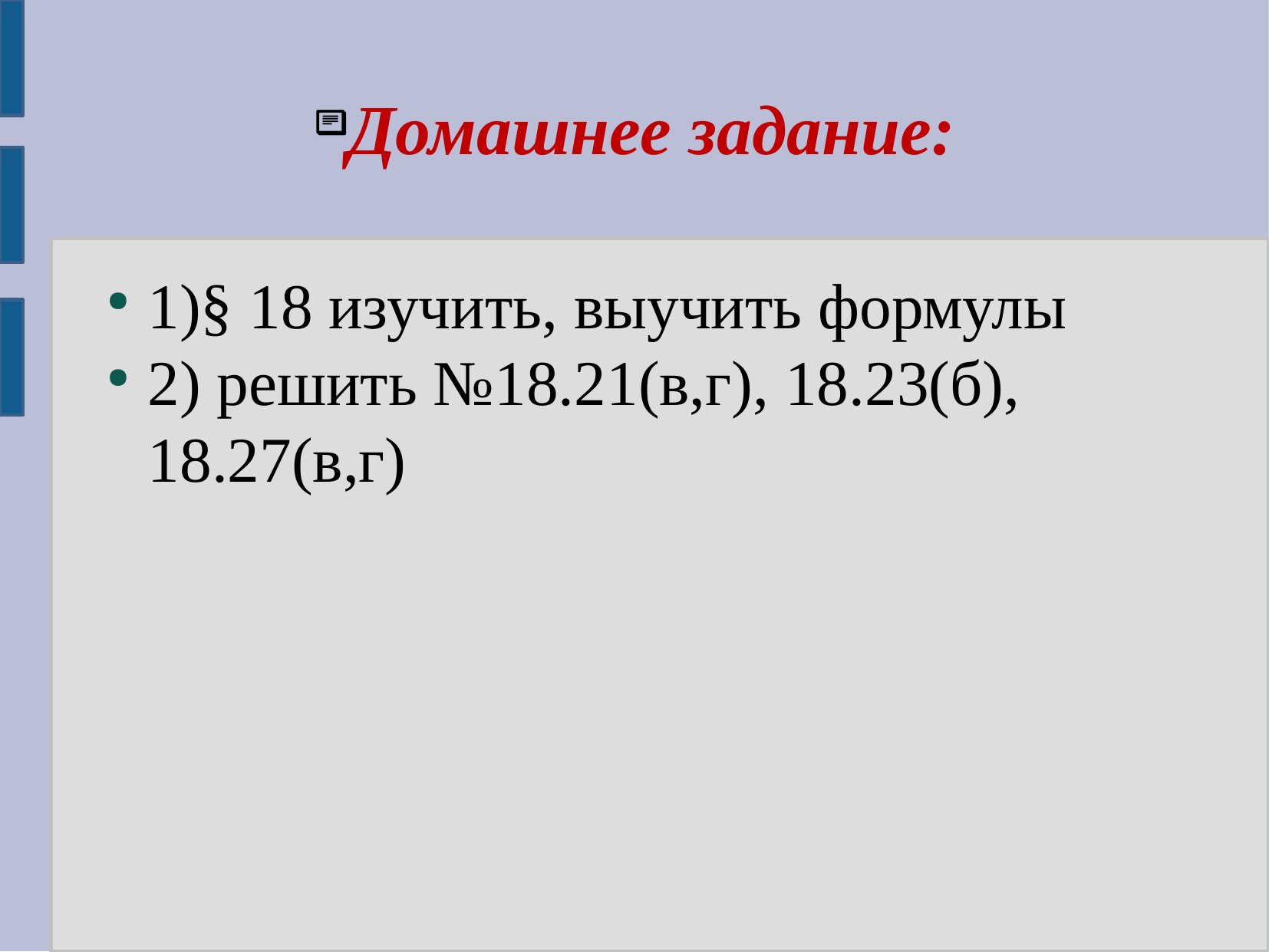

# Домашнее задание:
1)§ 18 изучить, выучить формулы
2) решить №18.21(в,г), 18.23(б), 18.27(в,г)